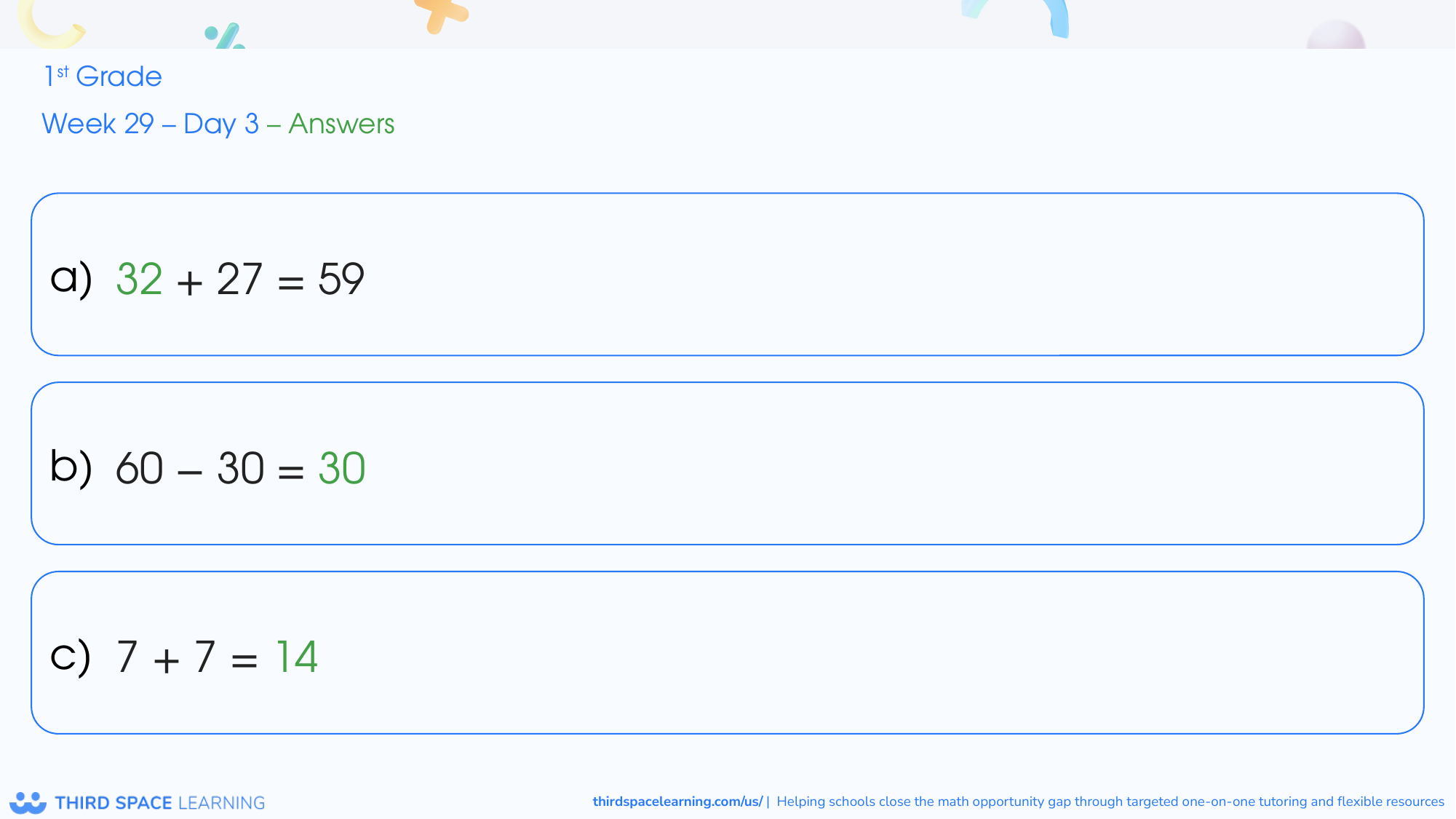

1st Grade
Week 29 – Day 3 – Answers
32 + 27 = 59
60 − 30 = 30
7 + 7 = 14